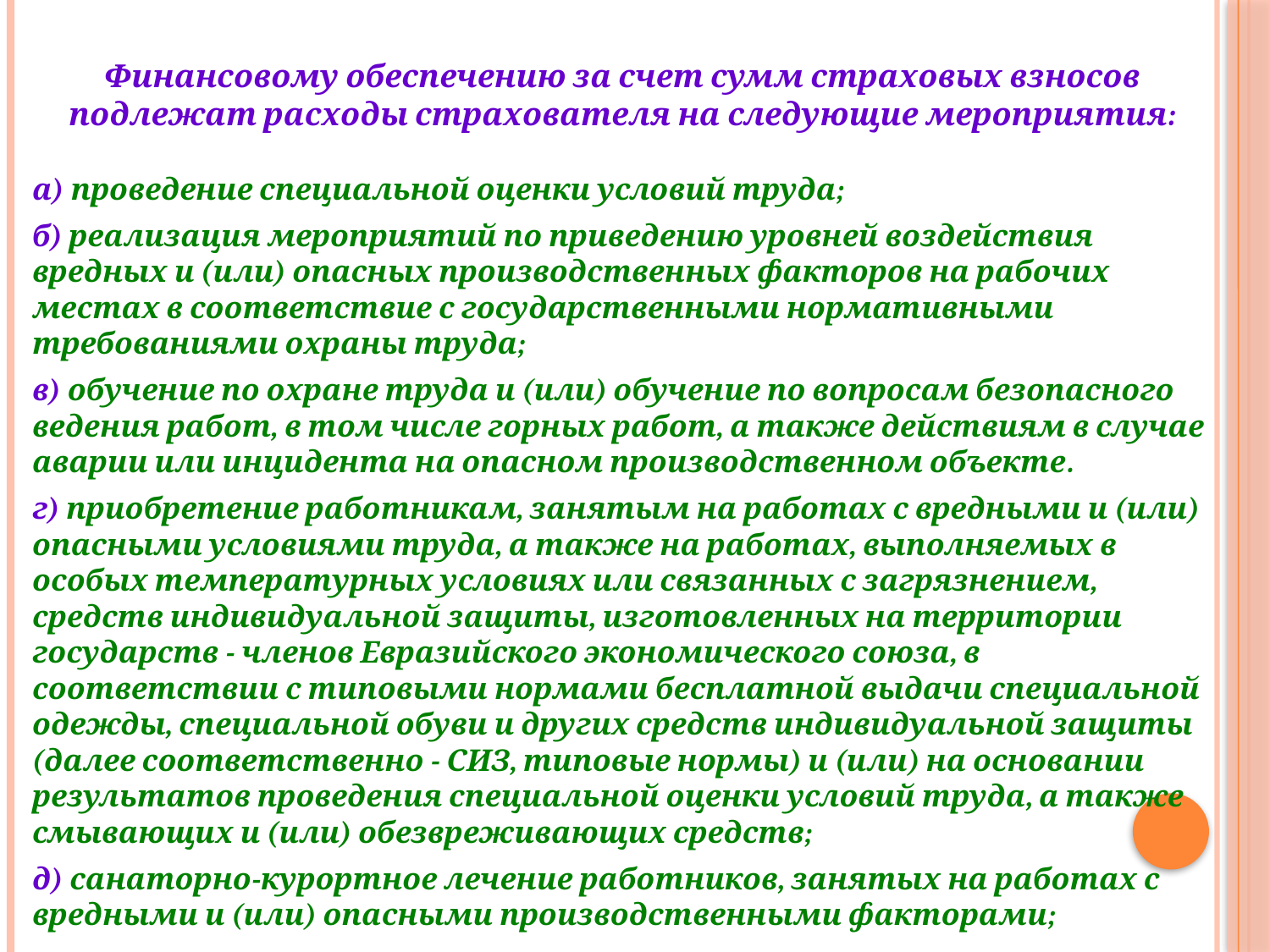

Финансовому обеспечению за счет сумм страховых взносов подлежат расходы страхователя на следующие мероприятия:

а) проведение специальной оценки условий труда;

б) реализация мероприятий по приведению уровней воздействия вредных и (или) опасных производственных факторов на рабочих местах в соответствие с государственными нормативными требованиями охраны труда;

в) обучение по охране труда и (или) обучение по вопросам безопасного ведения работ, в том числе горных работ, а также действиям в случае аварии или инцидента на опасном производственном объекте.

г) приобретение работникам, занятым на работах с вредными и (или) опасными условиями труда, а также на работах, выполняемых в особых температурных условиях или связанных с загрязнением, средств индивидуальной защиты, изготовленных на территории государств - членов Евразийского экономического союза, в соответствии с типовыми нормами бесплатной выдачи специальной одежды, специальной обуви и других средств индивидуальной защиты (далее соответственно - СИЗ, типовые нормы) и (или) на основании результатов проведения специальной оценки условий труда, а также смывающих и (или) обезвреживающих средств;

д) санаторно-курортное лечение работников, занятых на работах с вредными и (или) опасными производственными факторами;